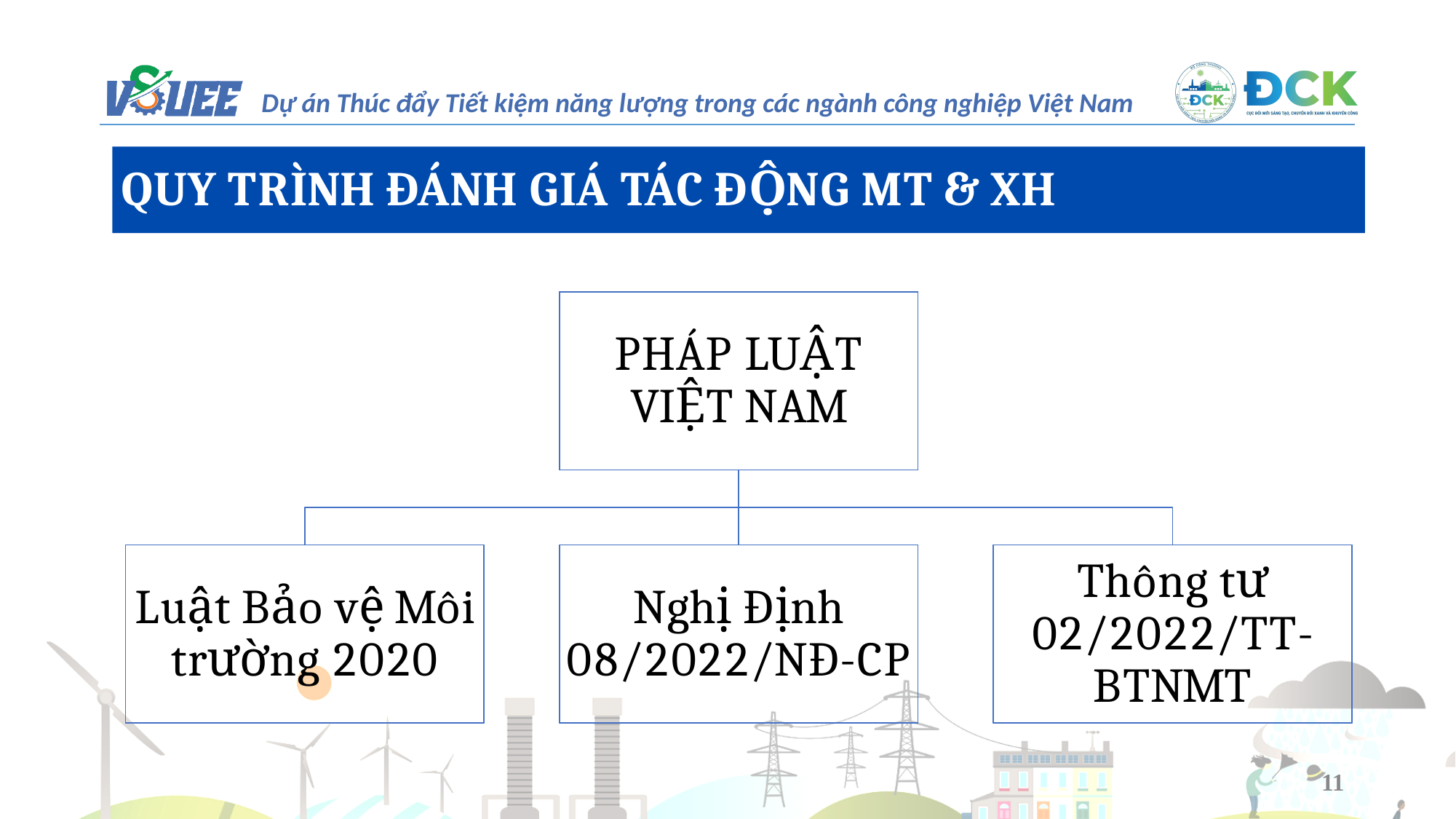

QUY TRÌNH ĐÁNH GIÁ TÁC ĐỘNG MT & XH

PHÁP LUẬT VIỆT NAM

Luật Bảo vệ Môi trường 2020

Nghị Định 08/2022/NĐ-CP

Thông tư 02/2022/TT-BTNMT
11